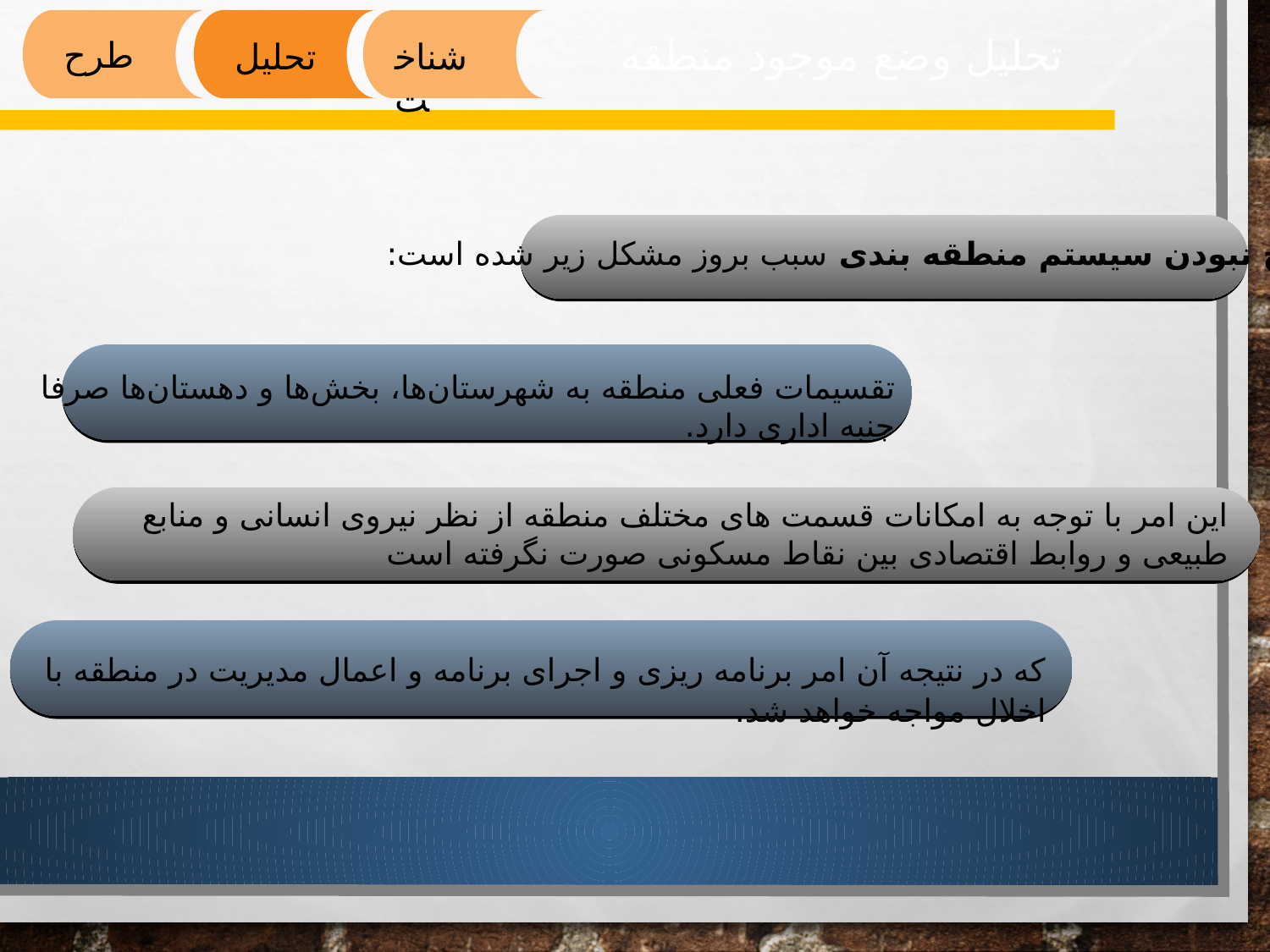

تحلیل وضع موجود منطقه
طرح
تحلیل
شناخت

صحیح نبودن سیستم منطقه بندی سبب بروز مشکل زیر شده است:

تقسیمات فعلی منطقه به شهرستان‌ها، بخش‌ها و دهستان‌ها صرفا جنبه اداری دارد.

این امر با توجه به امکانات قسمت های مختلف منطقه از نظر نیروی انسانی و منابع طبیعی و روابط اقتصادی بین نقاط مسکونی صورت نگرفته است

که در نتیجه آن امر برنامه ریزی و اجرای برنامه و اعمال مدیریت در منطقه با اخلال مواجه خواهد شد.